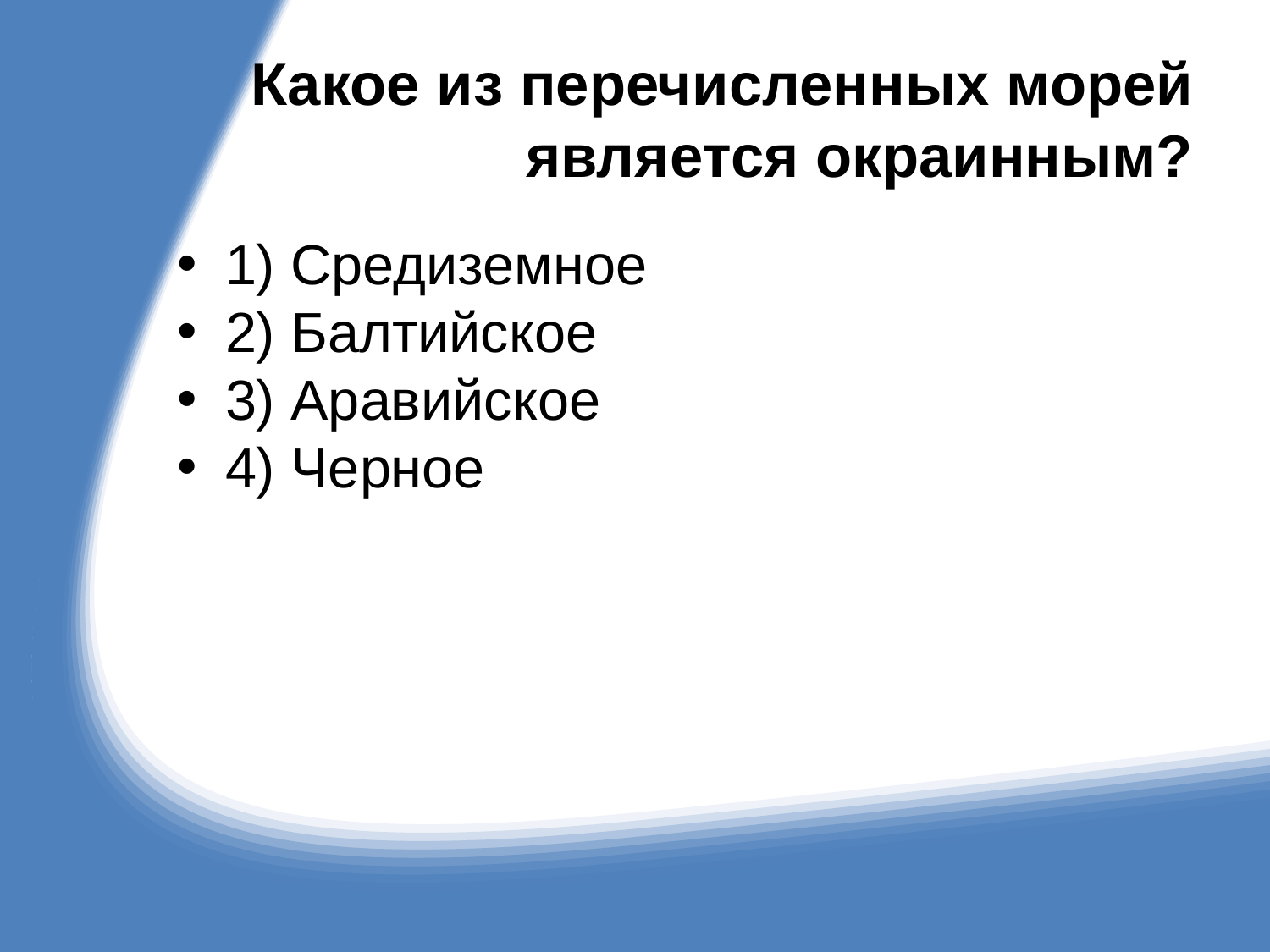

# Какое из перечисленных морей является окраинным?
1) Средиземное
2) Балтийское
3) Аравийское
4) Черное